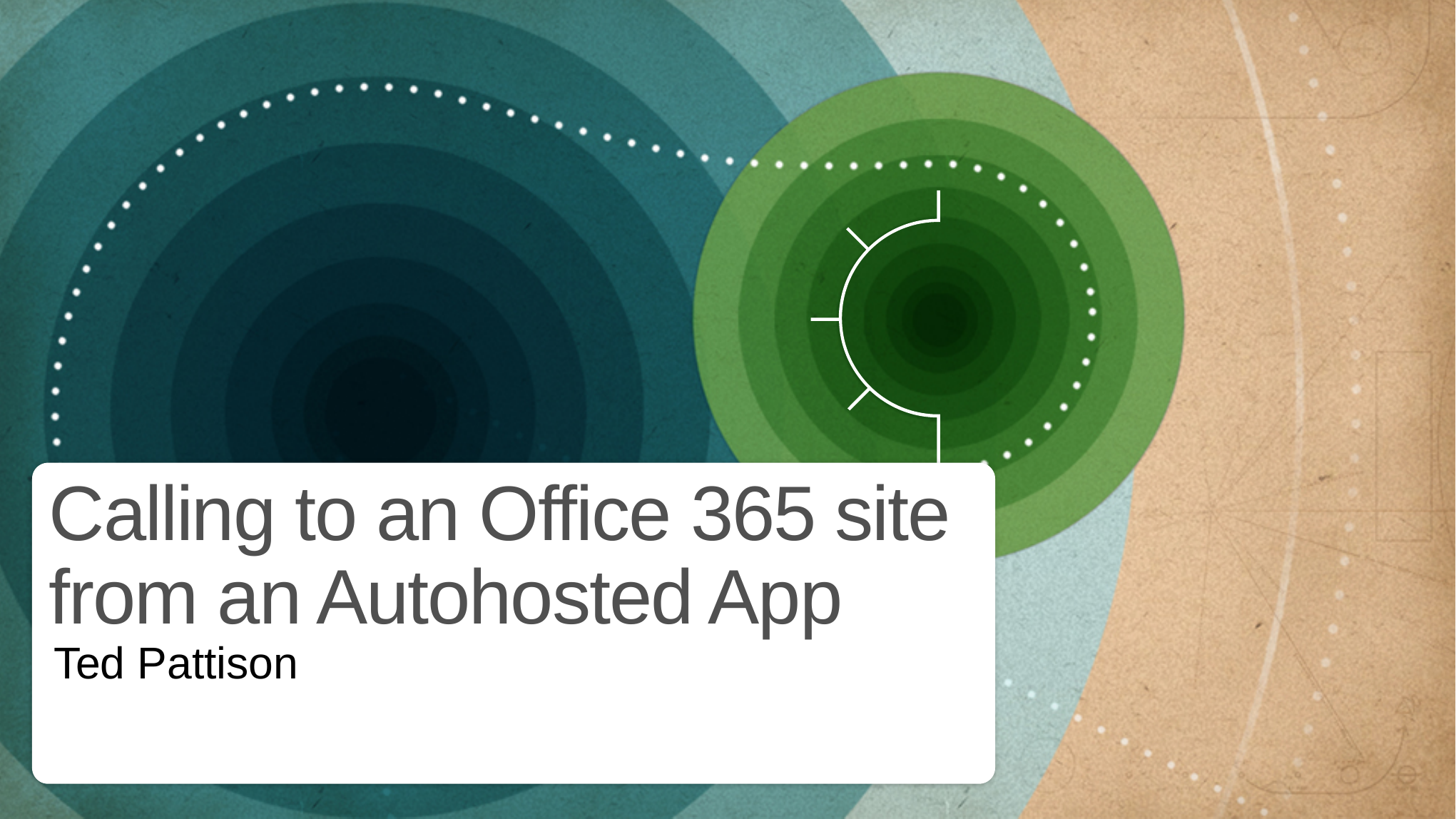

# Calling to an Office 365 site from an Autohosted App
Ted Pattison